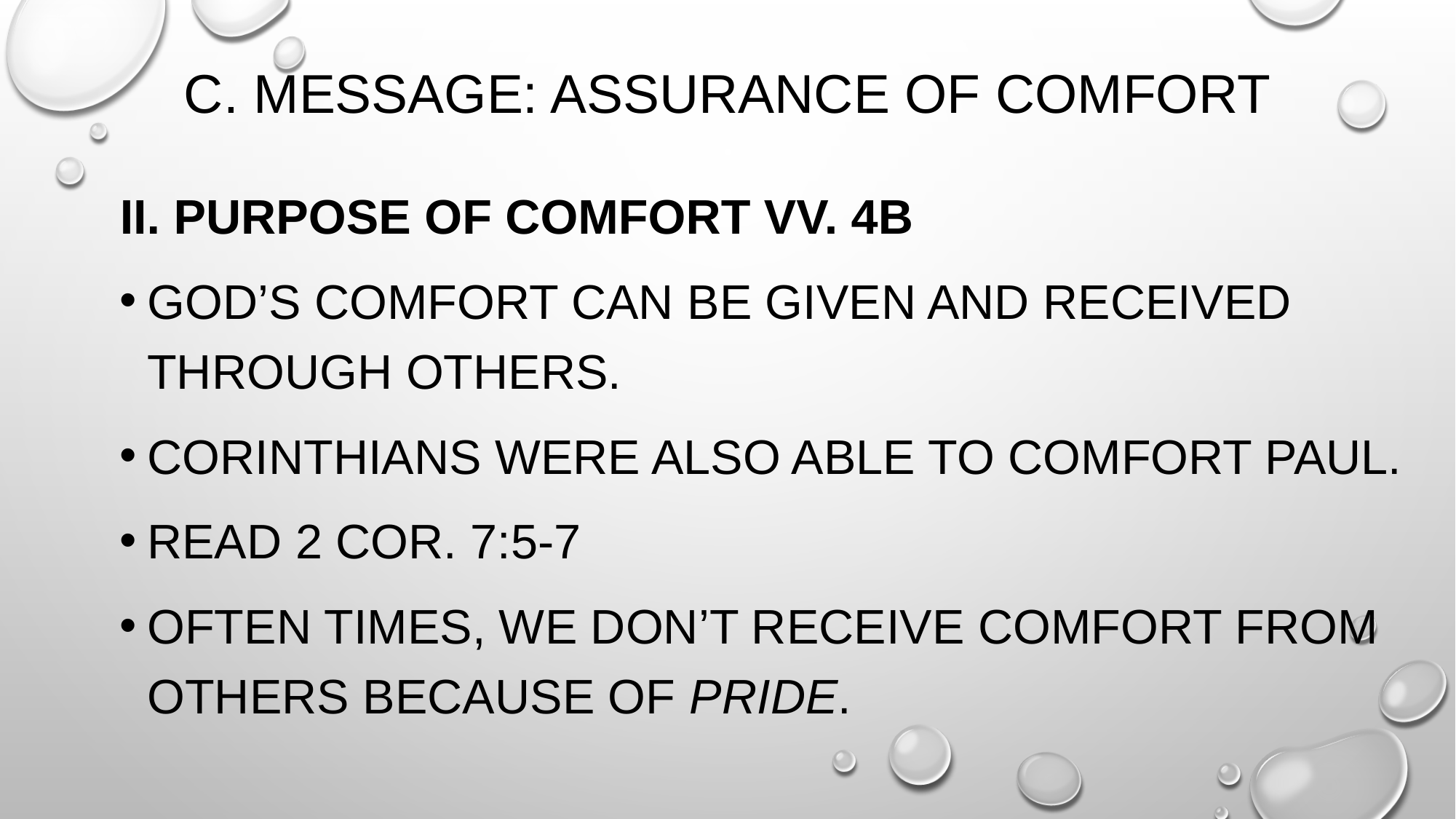

# c. message: assurance of comfort
II. purpose of comfort vv. 4b
God’s comfort can be given and received through others.
Corinthians were also able to comfort paul.
Read 2 cor. 7:5-7
Often times, we don’t receive comfort from others because of pride.